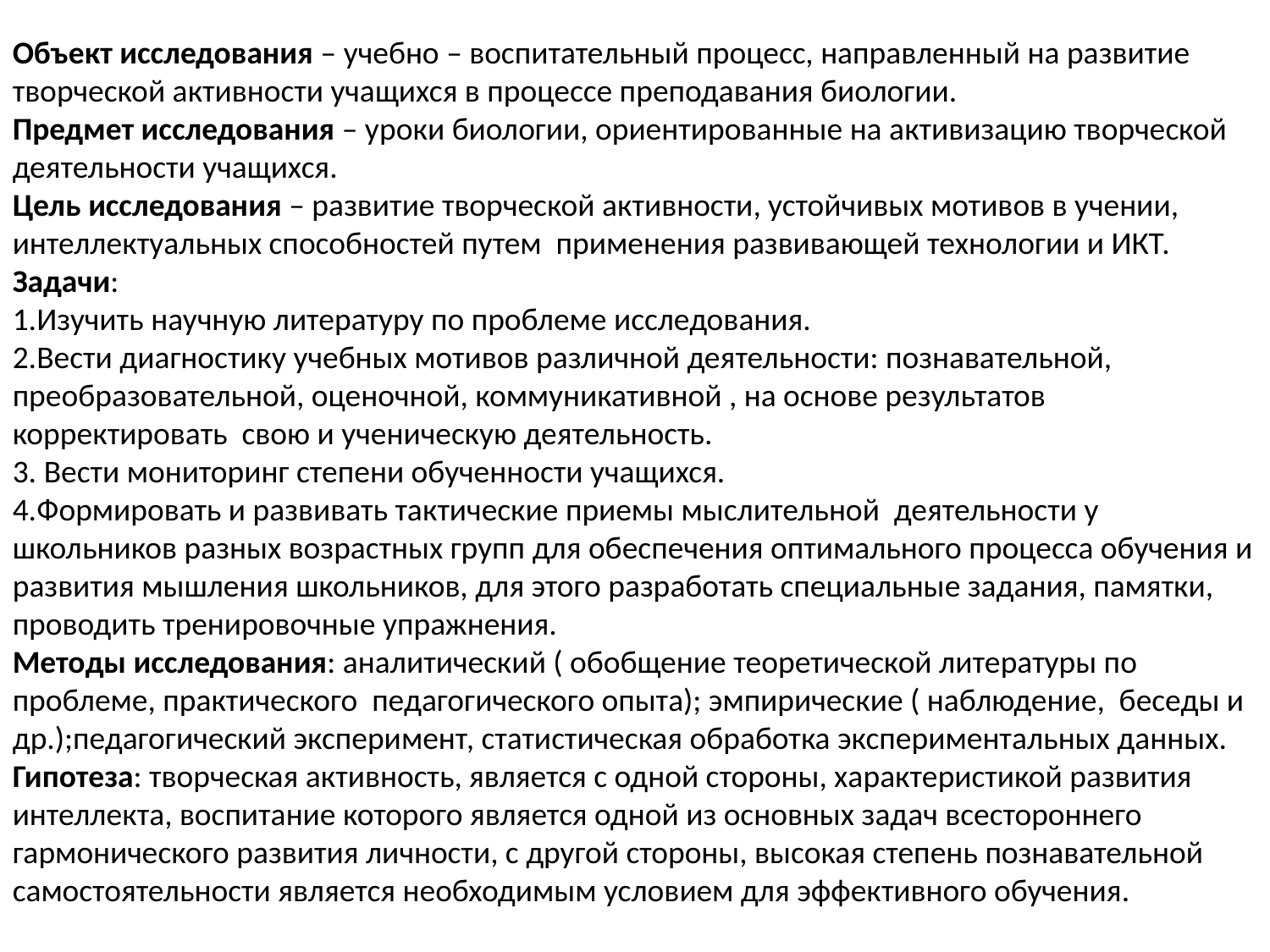

Объект исследования – учебно – воспитательный процесс, направленный на развитие творческой активности учащихся в процессе преподавания биологии.
Предмет исследования – уроки биологии, ориентированные на активизацию творческой деятельности учащихся.
Цель исследования – развитие творческой активности, устойчивых мотивов в учении,  интеллектуальных способностей путем  применения развивающей технологии и ИКТ.
Задачи:
1.Изучить научную литературу по проблеме исследования.
2.Вести диагностику учебных мотивов различной деятельности: познавательной, преобразовательной, оценочной, коммуникативной , на основе результатов корректировать  свою и ученическую деятельность.
3. Вести мониторинг степени обученности учащихся.
4.Формировать и развивать тактические приемы мыслительной  деятельности у школьников разных возрастных групп для обеспечения оптимального процесса обучения и развития мышления школьников, для этого разработать специальные задания, памятки,  проводить тренировочные упражнения.
Методы исследования: аналитический ( обобщение теоретической литературы по проблеме, практического  педагогического опыта); эмпирические ( наблюдение,  беседы и др.);педагогический эксперимент, статистическая обработка экспериментальных данных.
Гипотеза: творческая активность, является с одной стороны, характеристикой развития интеллекта, воспитание которого является одной из основных задач всестороннего гармонического развития личности, с другой стороны, высокая степень познавательной самостоятельности является необходимым условием для эффективного обучения.